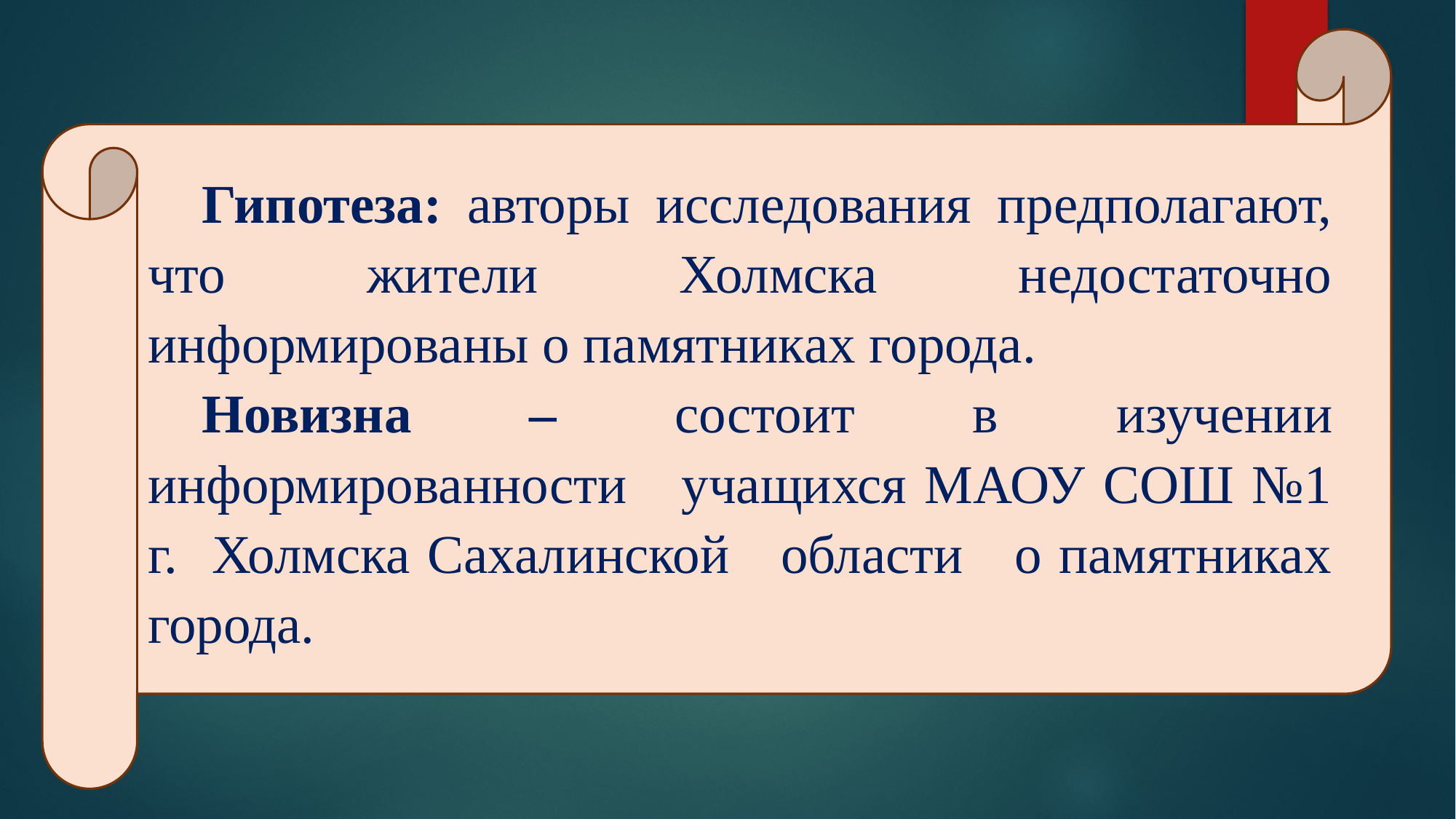

Гипотеза: авторы исследования предполагают, что жители Холмска недостаточно информированы о памятниках города.
Новизна – состоит в изучении информированности   учащихся МАОУ СОШ №1 г.  Холмска Сахалинской   области   о памятниках города.
#